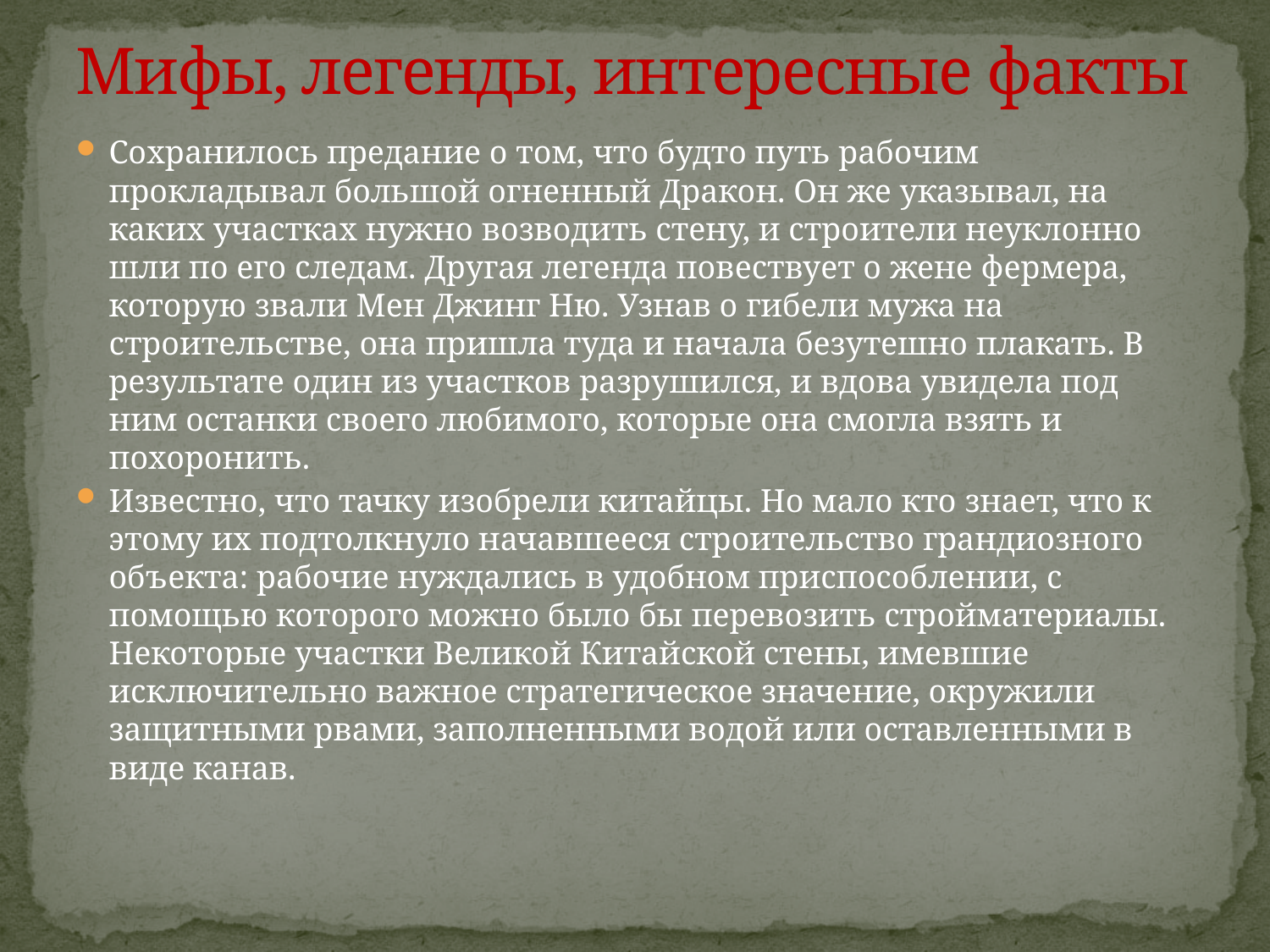

# Мифы, легенды, интересные факты
Сохранилось предание о том, что будто путь рабочим прокладывал большой огненный Дракон. Он же указывал, на каких участках нужно возводить стену, и строители неуклонно шли по его следам. Другая легенда повествует о жене фермера, которую звали Мен Джинг Ню. Узнав о гибели мужа на строительстве, она пришла туда и начала безутешно плакать. В результате один из участков разрушился, и вдова увидела под ним останки своего любимого, которые она смогла взять и похоронить.
Известно, что тачку изобрели китайцы. Но мало кто знает, что к этому их подтолкнуло начавшееся строительство грандиозного объекта: рабочие нуждались в удобном приспособлении, с помощью которого можно было бы перевозить стройматериалы. Некоторые участки Великой Китайской стены, имевшие исключительно важное стратегическое значение, окружили защитными рвами, заполненными водой или оставленными в виде канав.